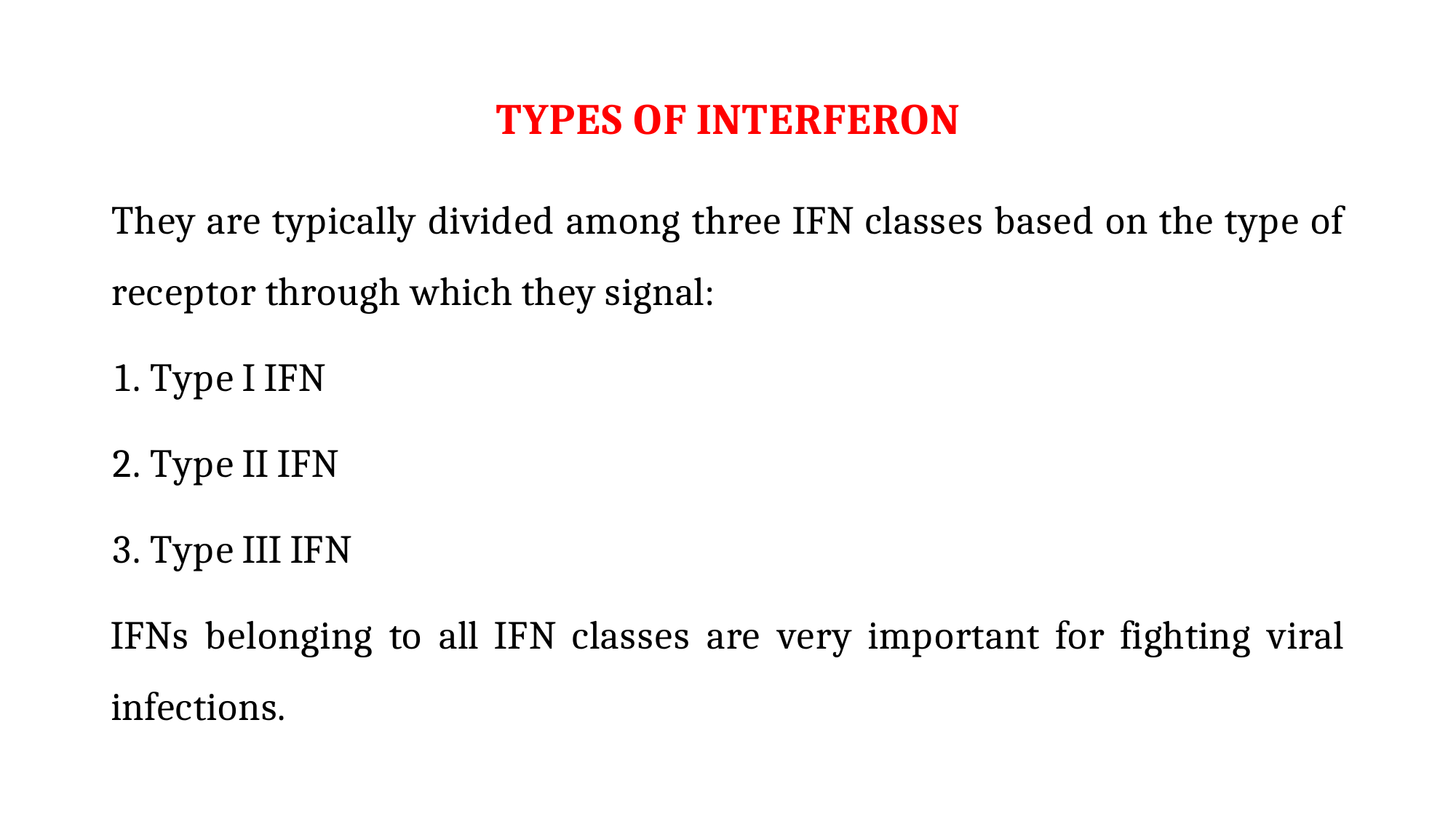

# TYPES OF INTERFERON
They are typically divided among three IFN classes based on the type of receptor through which they signal:
1. Type I IFN
2. Type II IFN
3. Type III IFN
IFNs belonging to all IFN classes are very important for fighting viral infections.